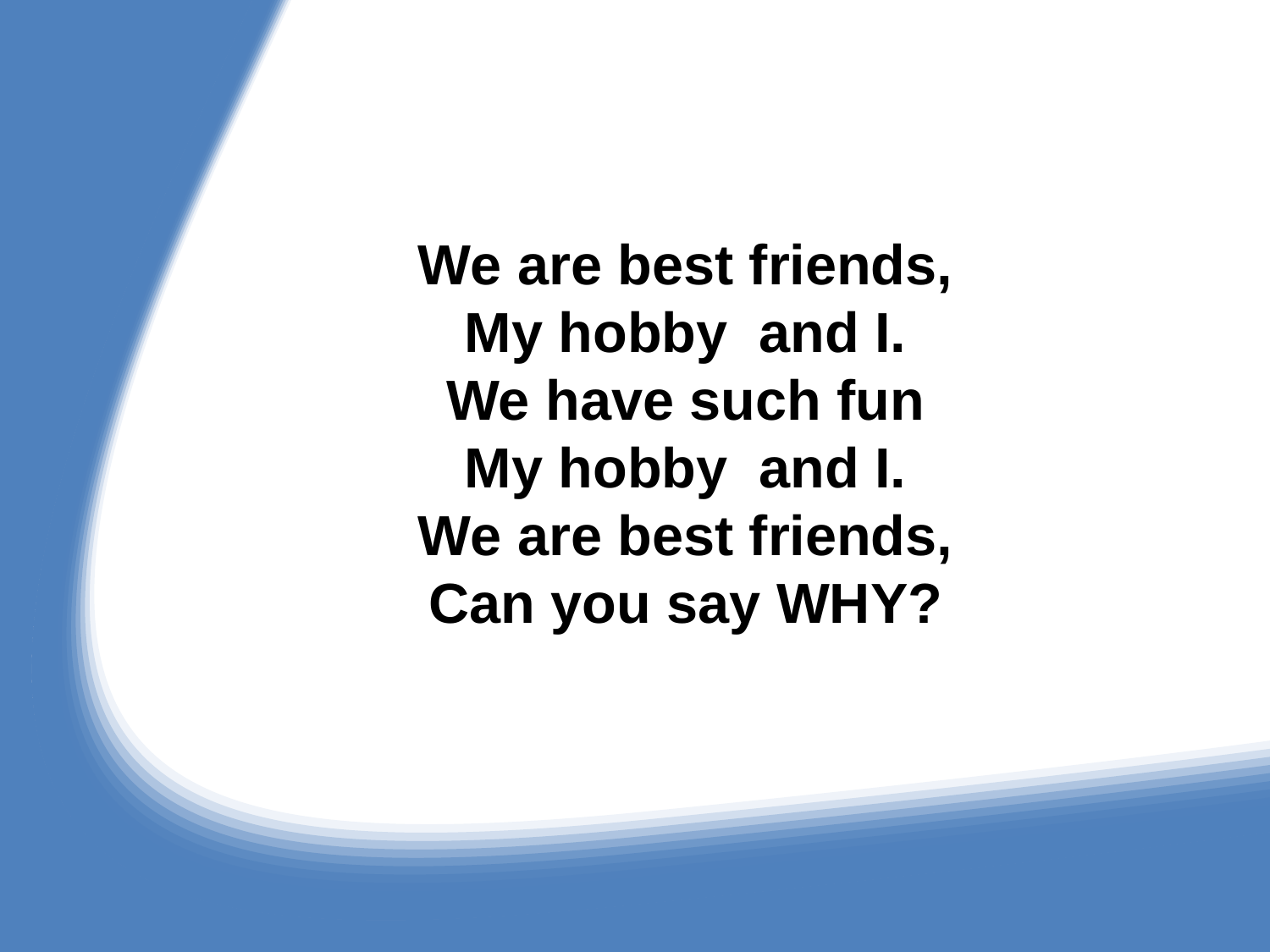

We are best friends,
My hobby  and I.
We have such fun
My hobby  and I.
We are best friends,
Can you say WHY?